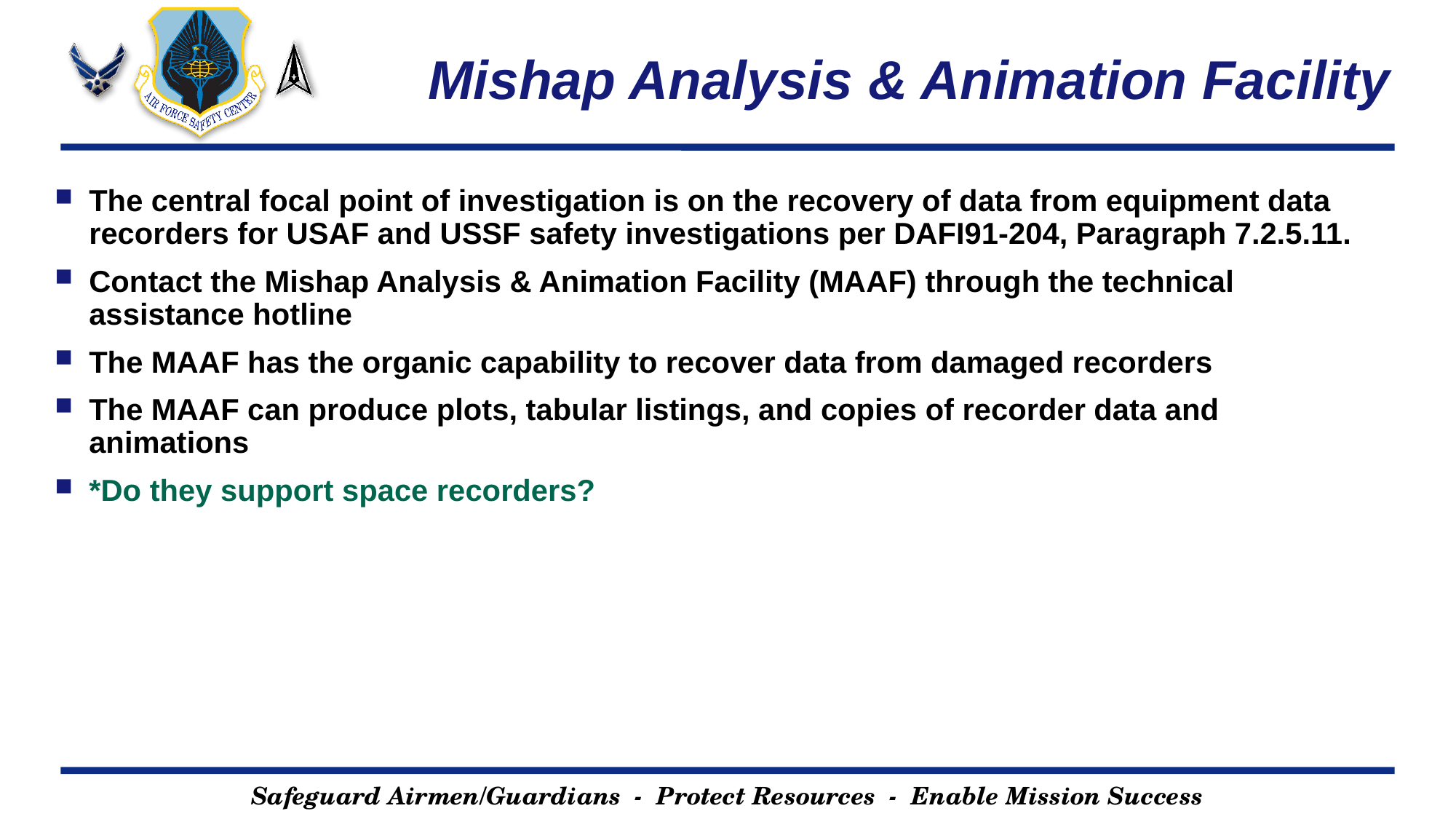

# Mishap Analysis & Animation Facility
The central focal point of investigation is on the recovery of data from equipment data recorders for USAF and USSF safety investigations per DAFI91-204, Paragraph 7.2.5.11.
Contact the Mishap Analysis & Animation Facility (MAAF) through the technical assistance hotline
The MAAF has the organic capability to recover data from damaged recorders
The MAAF can produce plots, tabular listings, and copies of recorder data and animations
*Do they support space recorders?